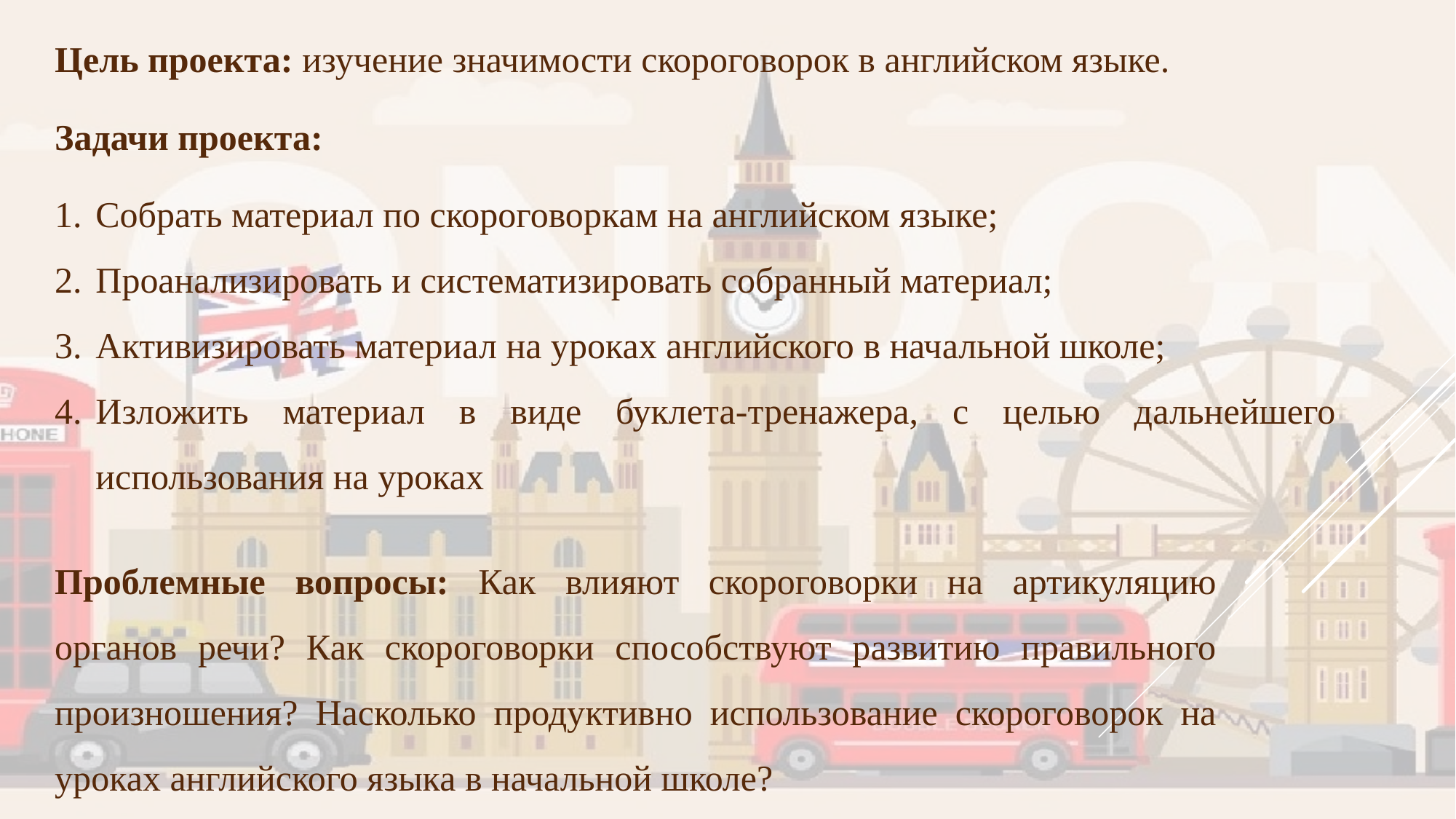

Цель проекта: изучение значимости скороговорок в английском языке.
Задачи проекта:
Собрать материал по скороговоркам на английском языке;
Проанализировать и систематизировать собранный материал;
Активизировать материал на уроках английского в начальной школе;
Изложить материал в виде буклета-тренажера, с целью дальнейшего использования на уроках
Проблемные вопросы: Как влияют скороговорки на артикуляцию органов речи? Как скороговорки способствуют развитию правильного произношения? Насколько продуктивно использование скороговорок на уроках английского языка в начальной школе?